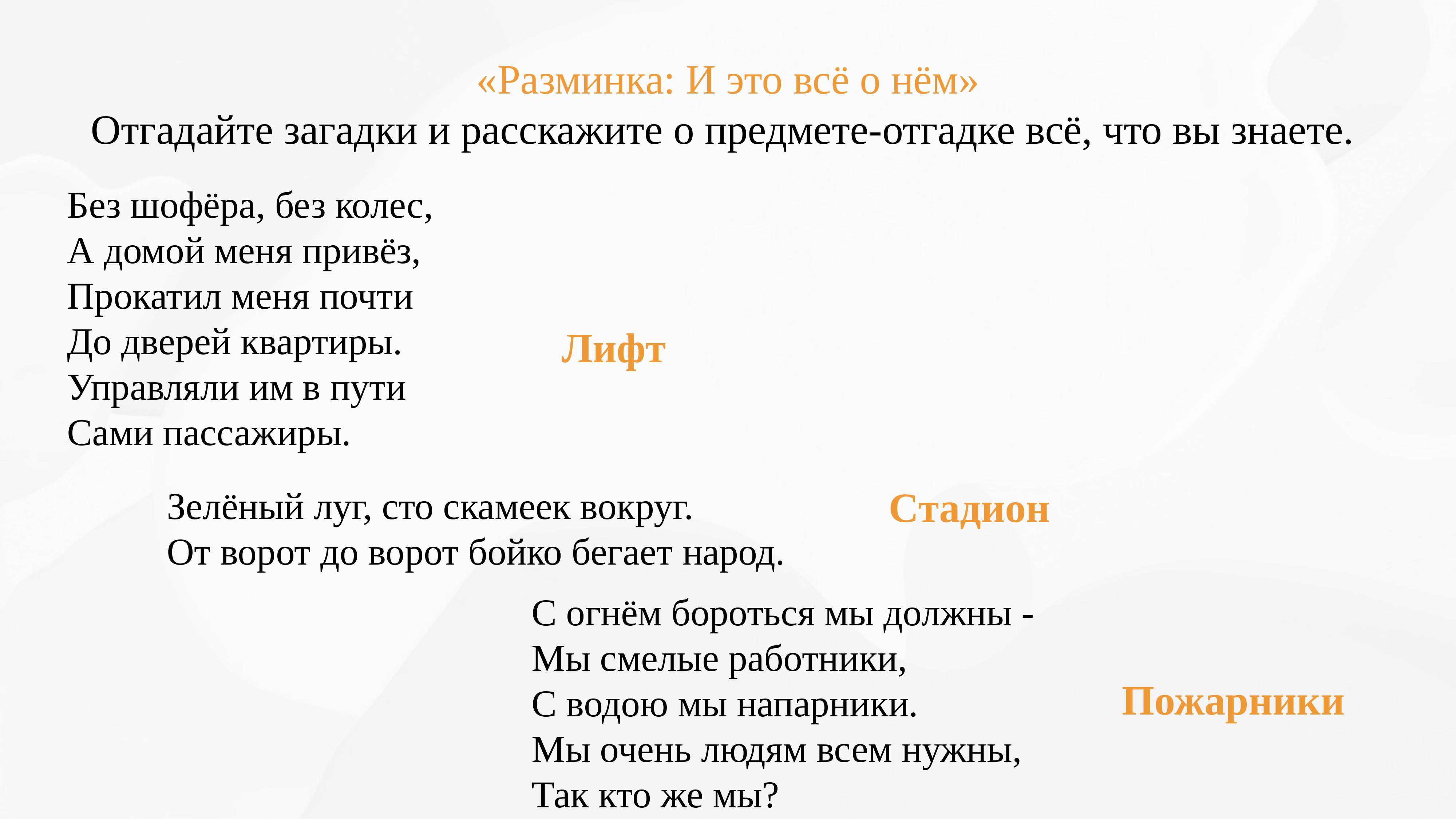

«Разминка: И это всё о нём»
Отгадайте загадки и расскажите о предмете-отгадке всё, что вы знаете.
Без шофёра, без колес,
А домой меня привёз,
Прокатил меня почти
До дверей квартиры.
Управляли им в пути
Сами пассажиры.
Лифт
Зелёный луг, сто скамеек вокруг.
От ворот до ворот бойко бегает народ.
Стадион
С огнём бороться мы должны -
Мы смелые работники,
С водою мы напарники.
Мы очень людям всем нужны,
Так кто же мы?
Пожарники